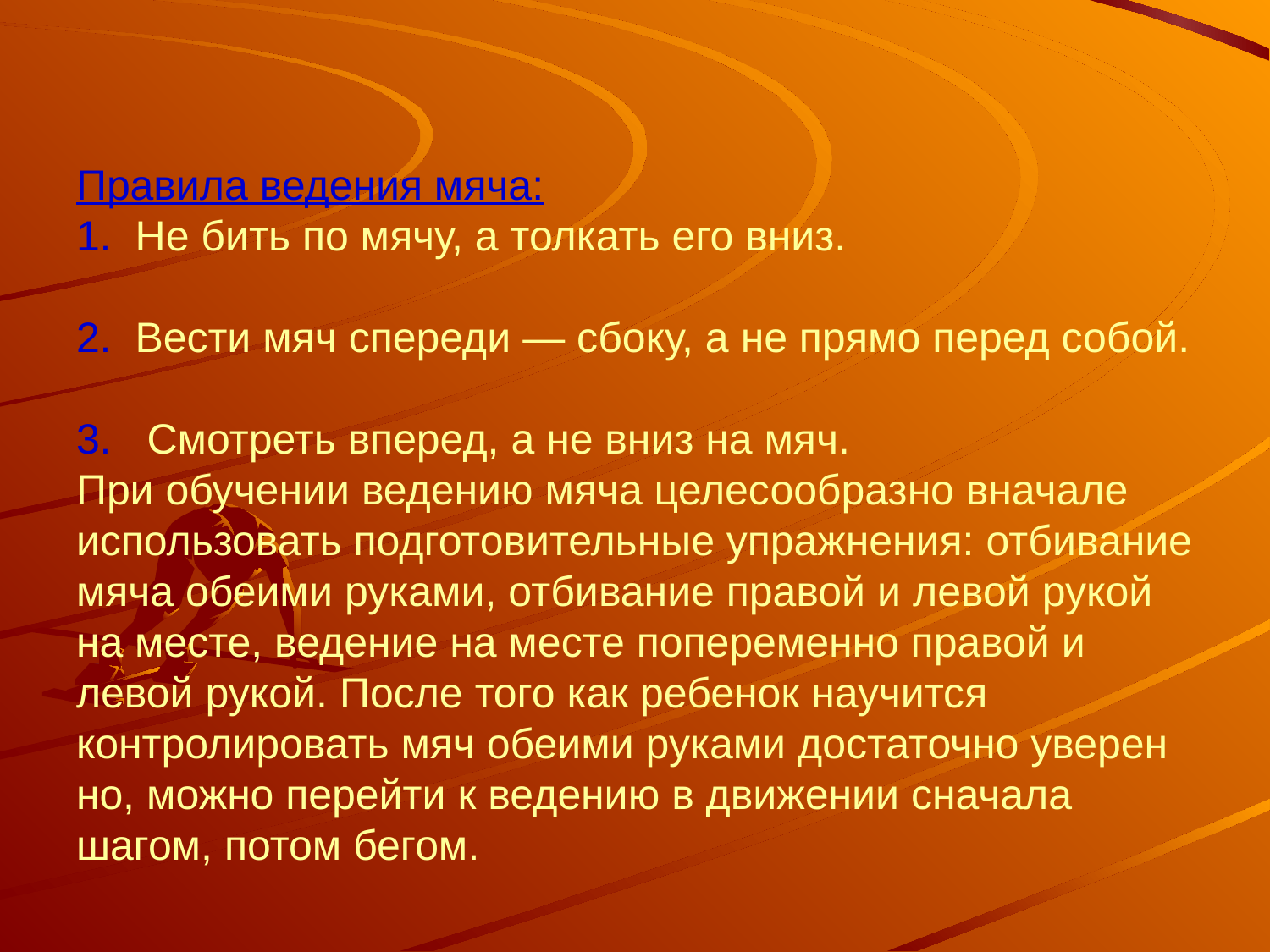

# Правила ведения мяча: 1.  Не бить по мячу, а толкать его вниз. 2.  Вести мяч спереди — сбоку, а не прямо перед собой. 3.   Смотреть вперед, а не вниз на мяч. При обучении ведению мяча целесообразно вначале исполь­зовать подготовительные упражнения: отбивание мяча обеими ру­ками, отбивание правой и левой рукой на месте, ведение на ме­сте попеременно правой и левой рукой. После того как ребенок научится контролировать мяч обеими руками достаточно уверен­но, можно перейти к ведению в движении сначала шагом, потом бегом.